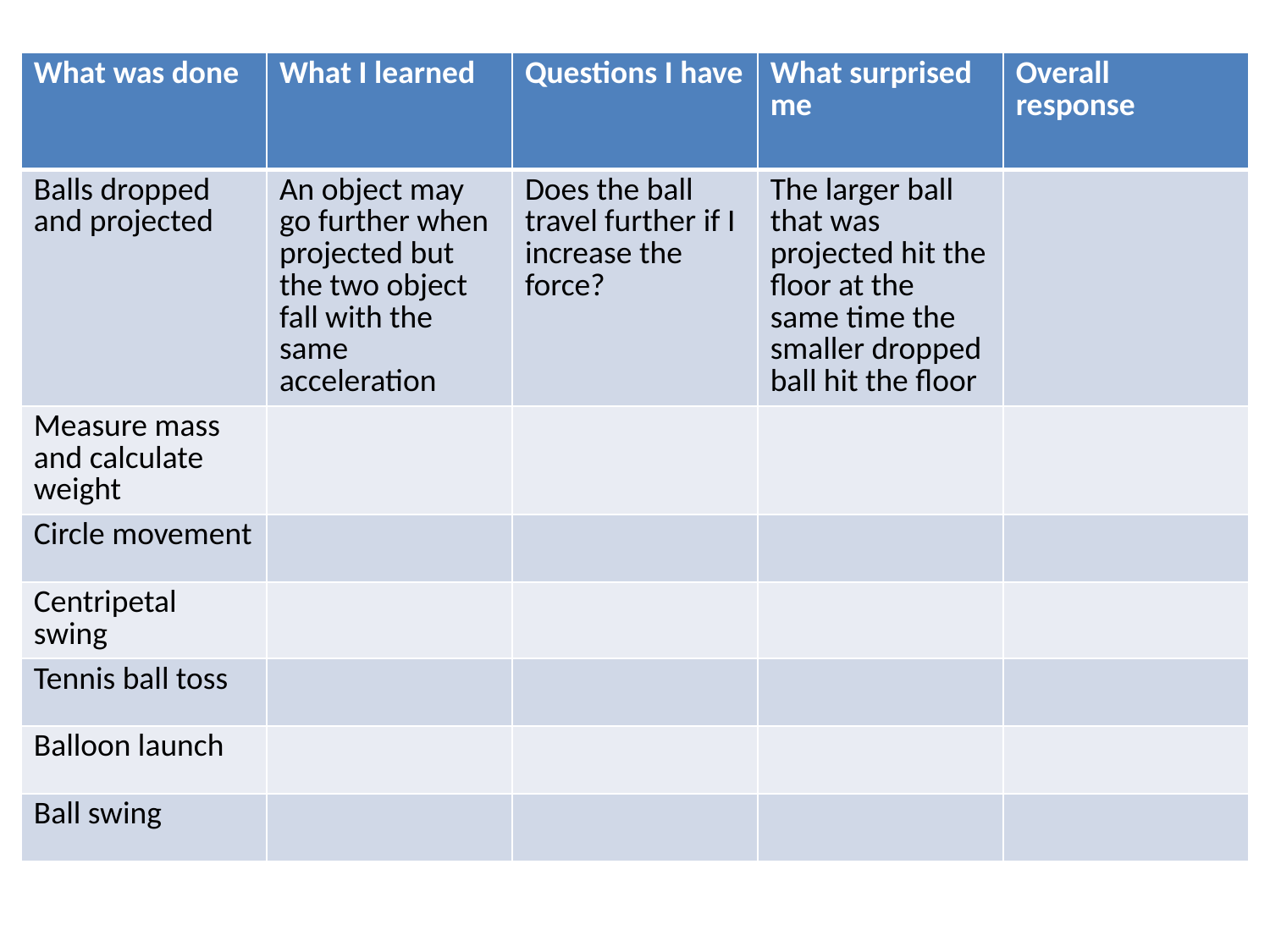

| What was done | What I learned | Questions I have | What surprised me | Overall response |
| --- | --- | --- | --- | --- |
| Balls dropped and projected | An object may go further when projected but the two object fall with the same acceleration | Does the ball travel further if I increase the force? | The larger ball that was projected hit the floor at the same time the smaller dropped ball hit the floor |  |
| Measure mass and calculate weight |  |  |  |  |
| Circle movement |  |  |  |  |
| Centripetal swing |  |  |  |  |
| Tennis ball toss |  |  |  |  |
| Balloon launch |  |  |  |  |
| Ball swing |  |  |  |  |